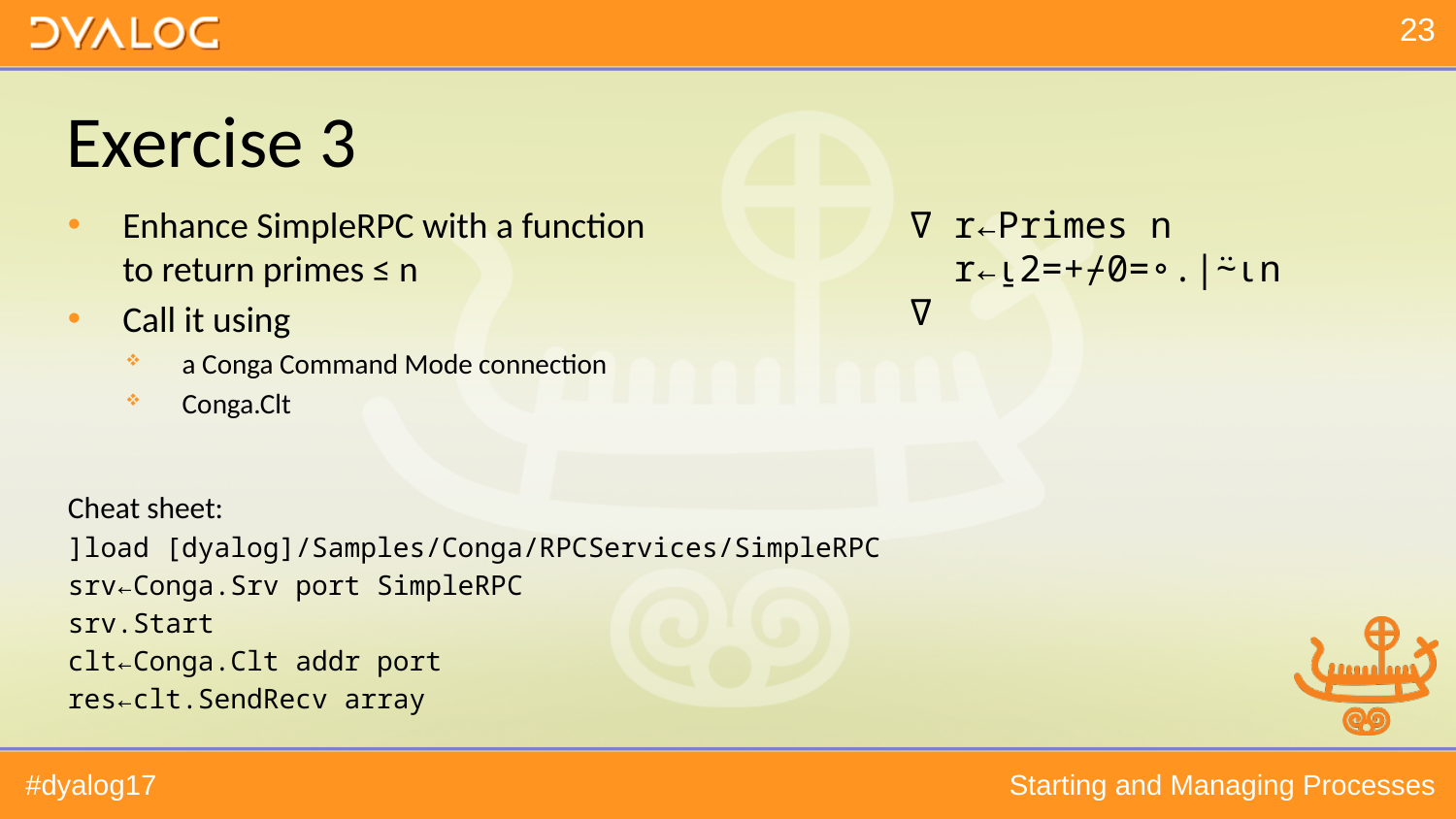

# Exercise 3
Enhance SimpleRPC with a function
to return primes ≤ n
Call it using
a Conga Command Mode connection
Conga.Clt
    ∇ r←Primes n
      r←⍸2=+⌿0=∘.|⍨⍳n
    ∇
Cheat sheet:
]load [dyalog]/Samples/Conga/RPCServices/SimpleRPC
srv←Conga.Srv port SimpleRPC
srv.Start
clt←Conga.Clt addr port
res←clt.SendRecv array